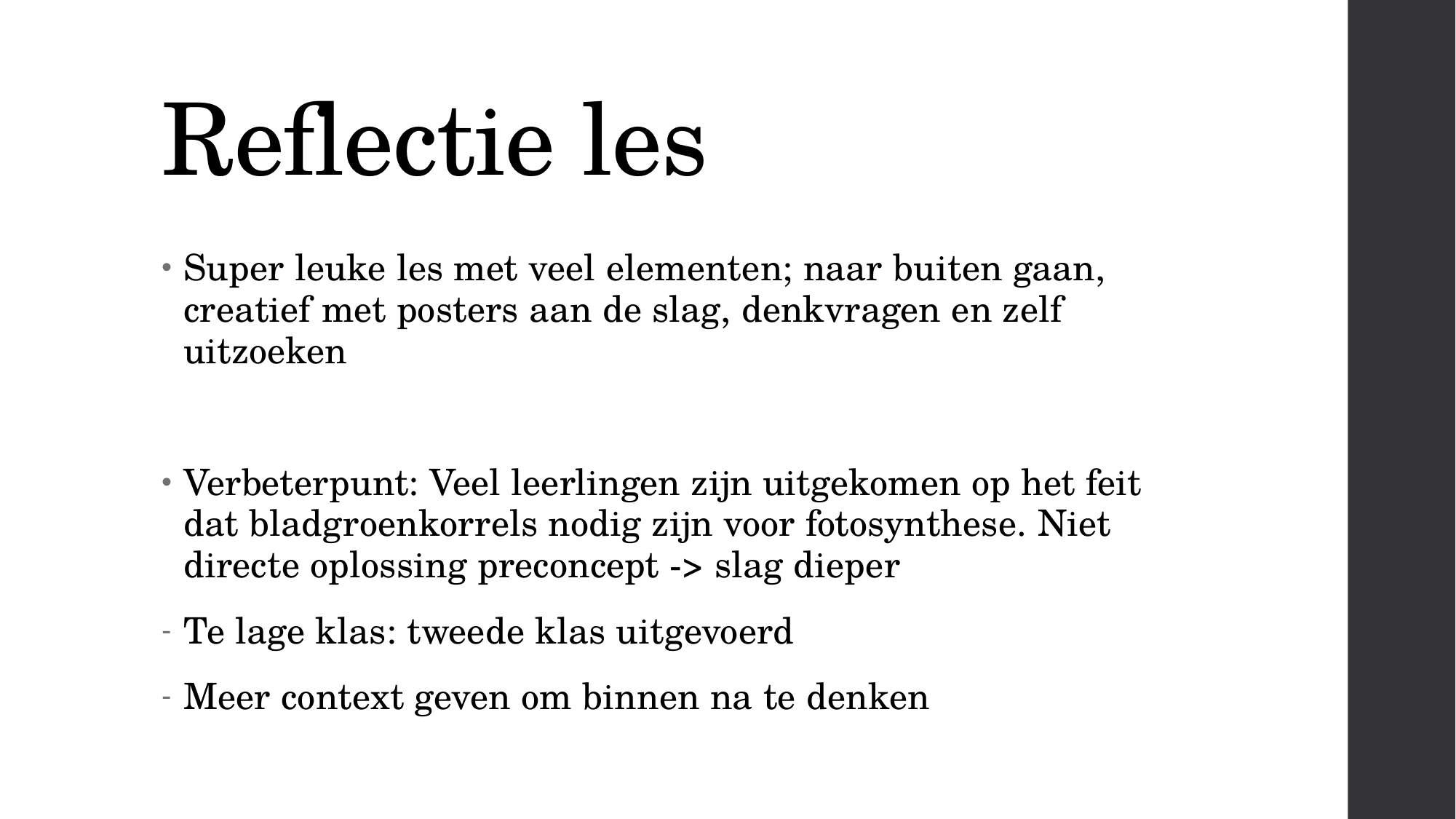

# Reflectie les
Super leuke les met veel elementen; naar buiten gaan, creatief met posters aan de slag, denkvragen en zelf uitzoeken

Verbeterpunt: Veel leerlingen zijn uitgekomen op het feit dat bladgroenkorrels nodig zijn voor fotosynthese. Niet directe oplossing preconcept -> slag dieper
Te lage klas: tweede klas uitgevoerd
Meer context geven om binnen na te denken